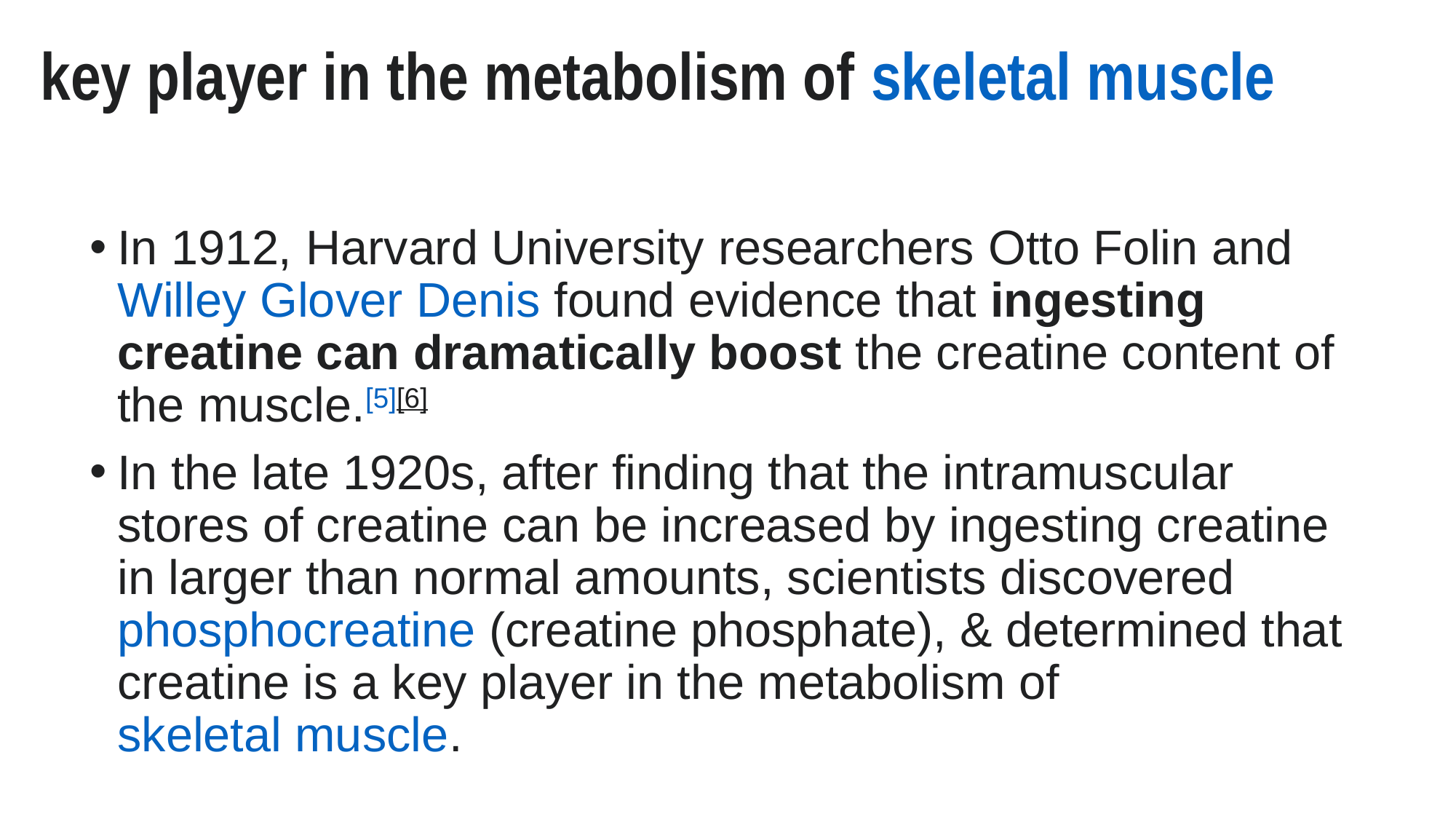

# key player in the metabolism of skeletal muscle
In 1912, Harvard University researchers Otto Folin and Willey Glover Denis found evidence that ingesting creatine can dramatically boost the creatine content of the muscle.[5][6]
In the late 1920s, after finding that the intramuscular stores of creatine can be increased by ingesting creatine in larger than normal amounts, scientists discovered phosphocreatine (creatine phosphate), & determined that creatine is a key player in the metabolism of skeletal muscle.